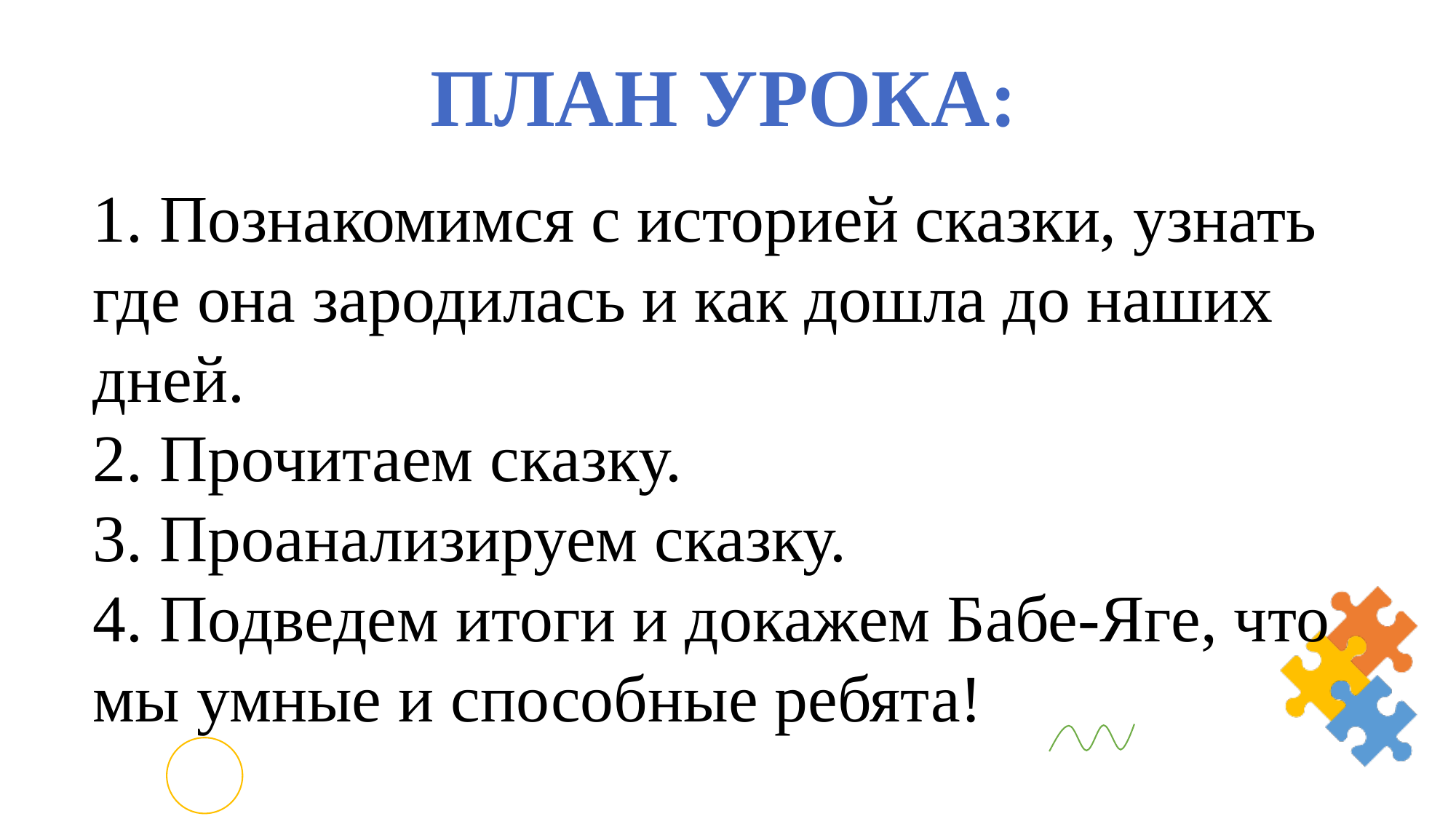

План урока:
1. Познакомимся с историей сказки, узнать где она зародилась и как дошла до наших дней.
2. Прочитаем сказку.
3. Проанализируем сказку.
4. Подведем итоги и докажем Бабе-Яге, что мы умные и способные ребята!